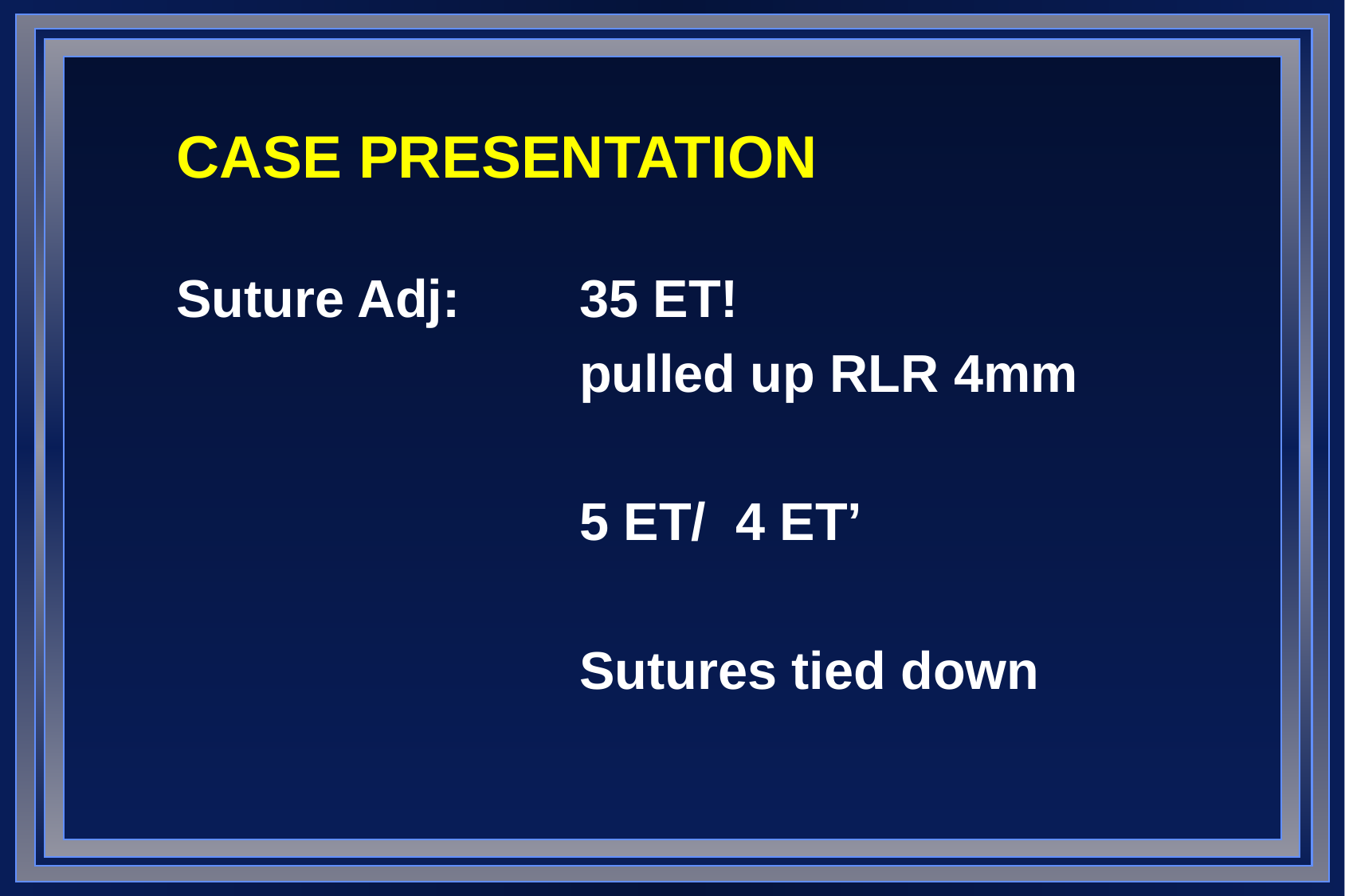

# CASE PRESENTATION
Suture Adj: 	35 ET!
				pulled up RLR 4mm

				5 ET/  4 ET’

				Sutures tied down